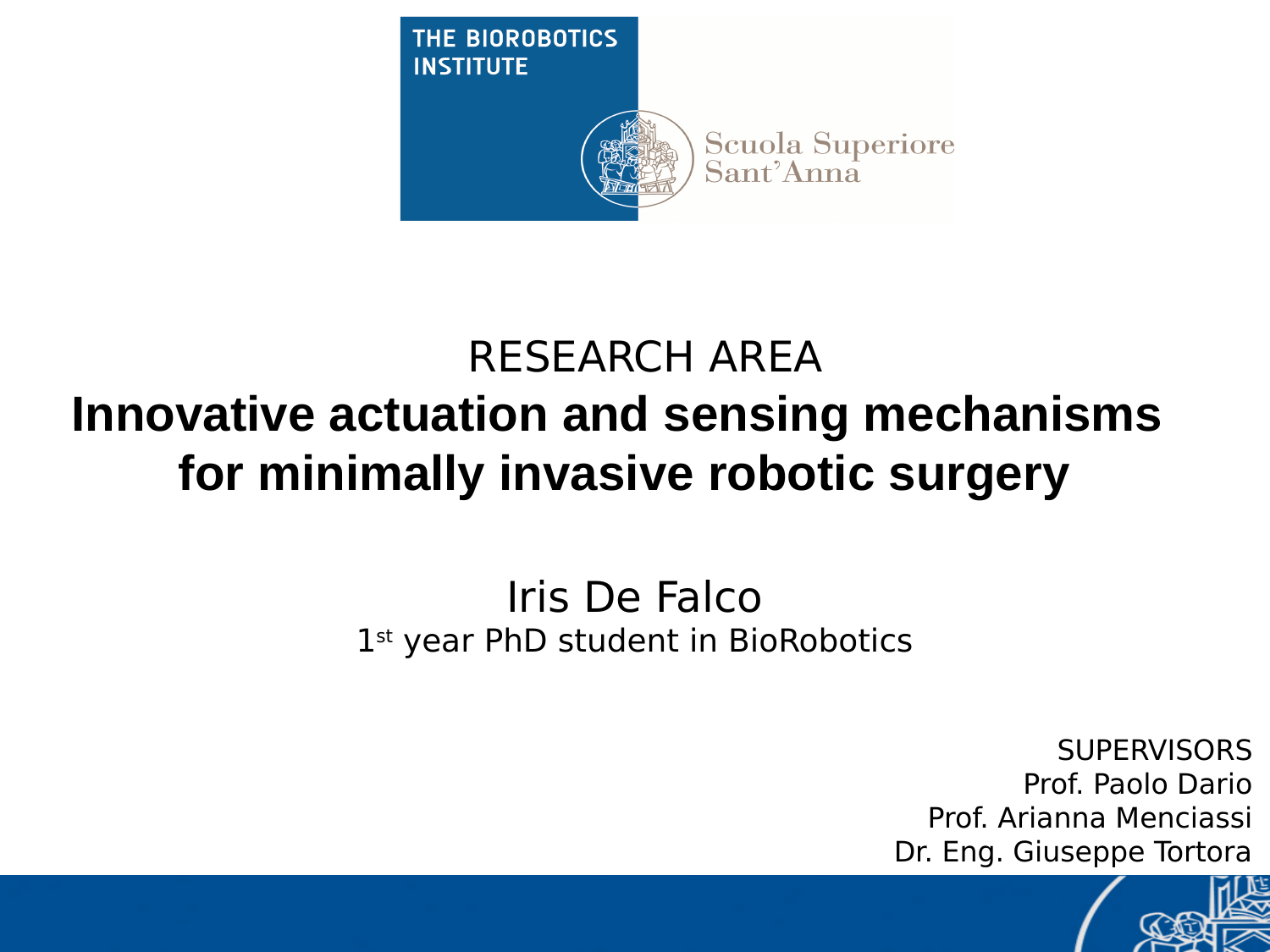

Research area
Innovative actuation and sensing mechanisms
for minimally invasive robotic surgery
Iris De Falco
1st year PhD student in BioRobotics

Supervisors
 Prof. Paolo Dario
Prof. Arianna Menciassi
Dr. Eng. Giuseppe Tortora